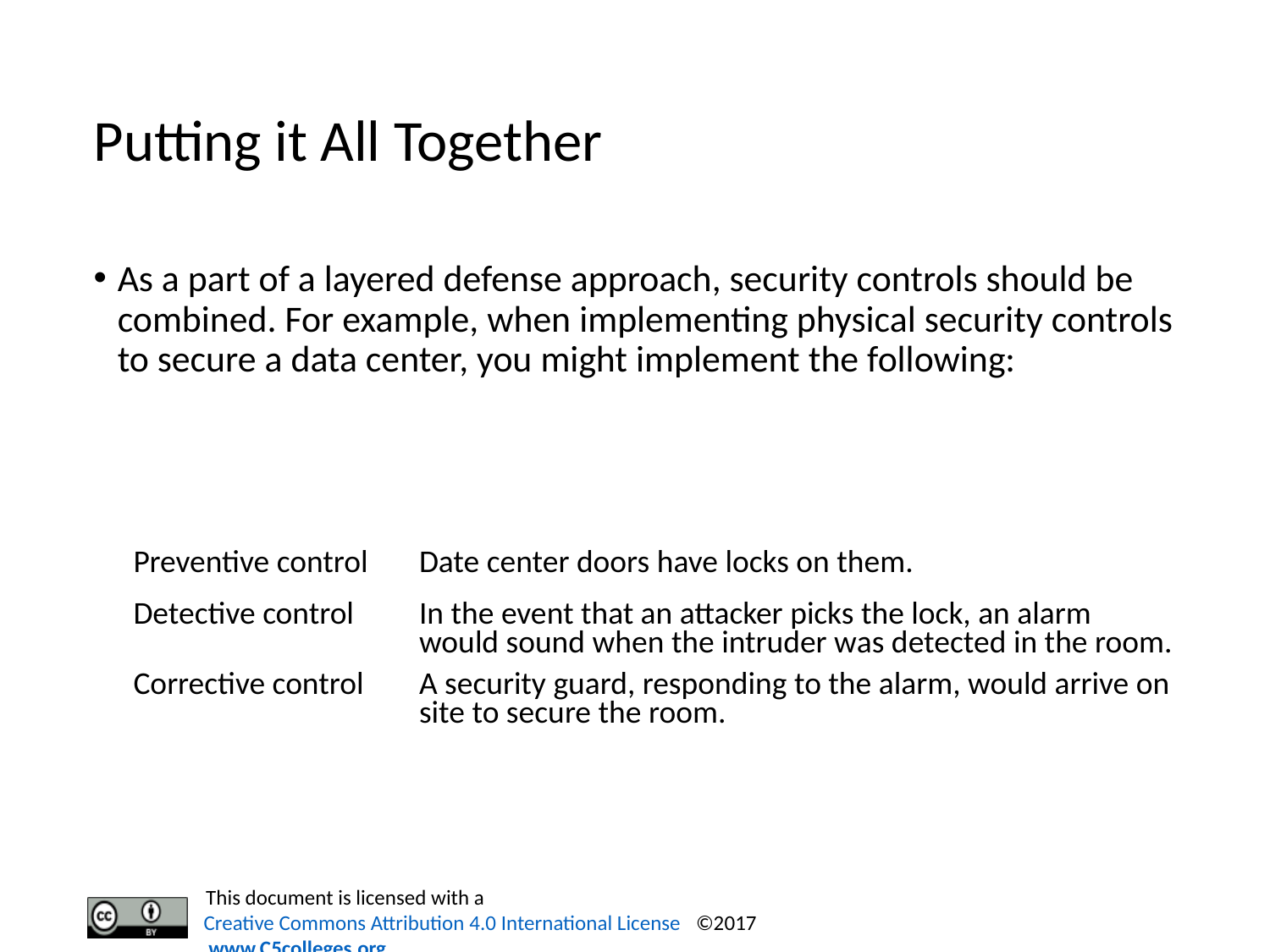

# Putting it All Together
As a part of a layered defense approach, security controls should be combined. For example, when implementing physical security controls to secure a data center, you might implement the following:
| Preventive control | Date center doors have locks on them. |
| --- | --- |
| Detective control | In the event that an attacker picks the lock, an alarm would sound when the intruder was detected in the room. |
| Corrective control | A security guard, responding to the alarm, would arrive on site to secure the room. |